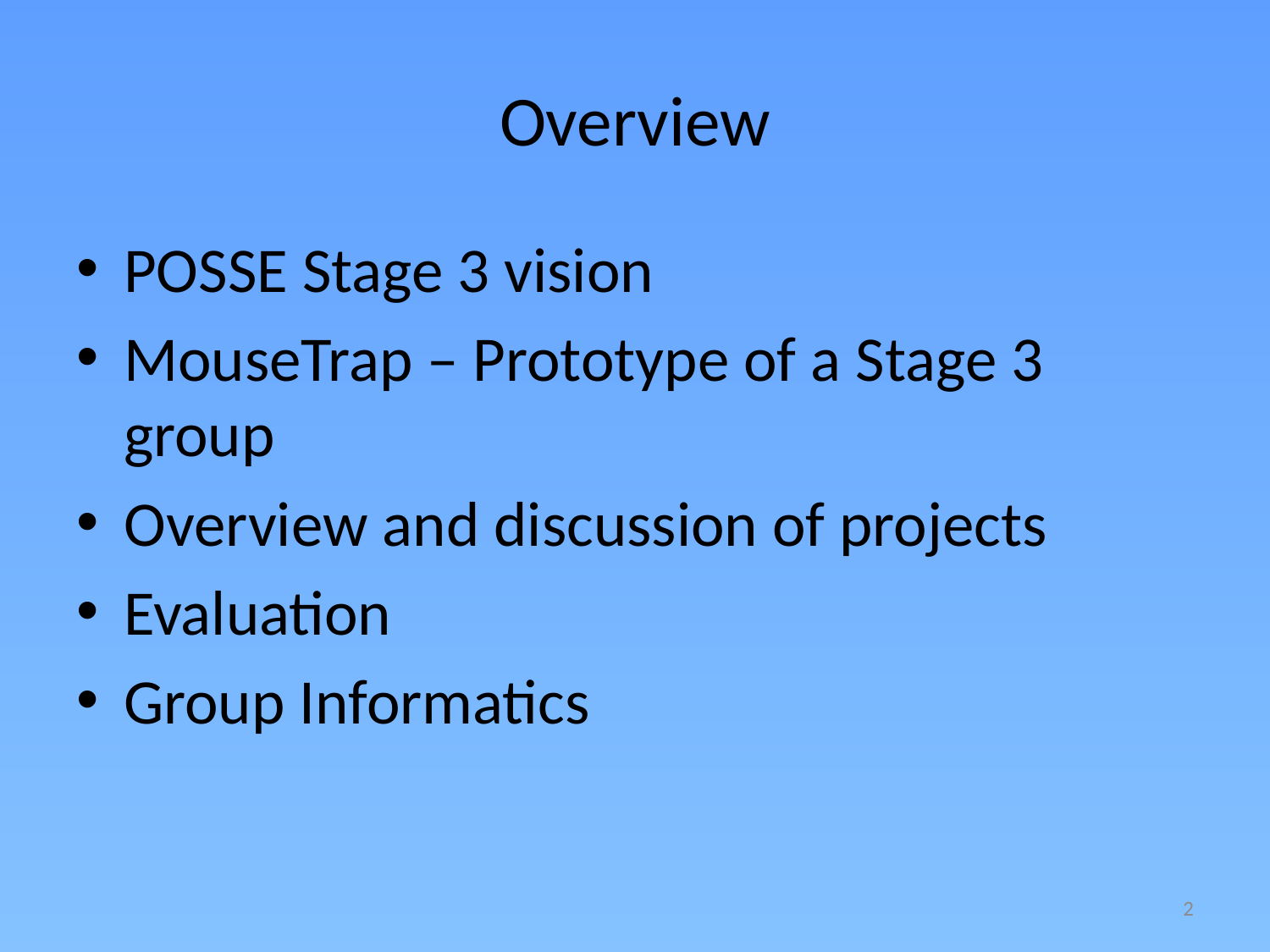

# Overview
POSSE Stage 3 vision
MouseTrap – Prototype of a Stage 3 group
Overview and discussion of projects
Evaluation
Group Informatics

2